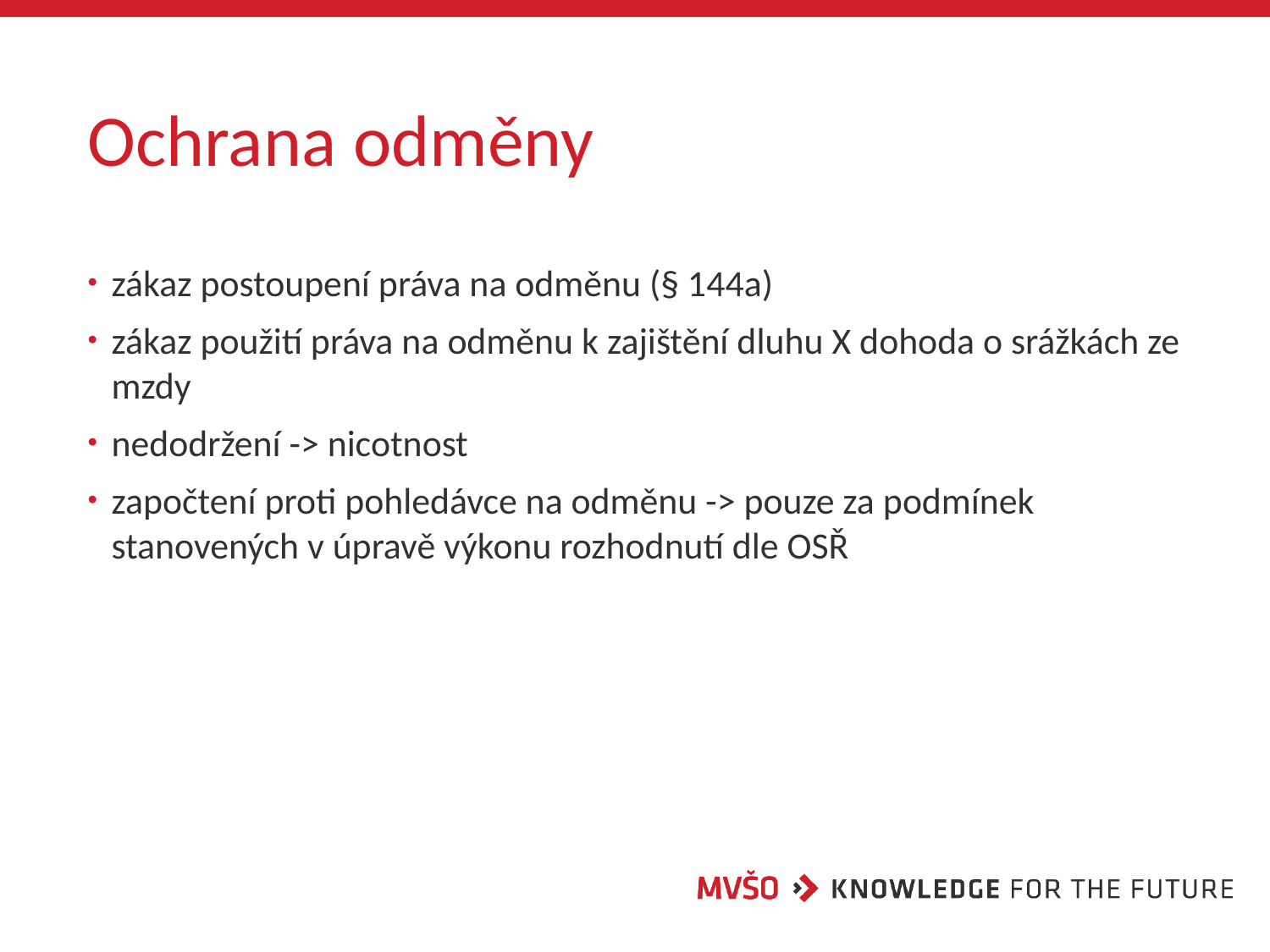

# Ochrana odměny
zákaz postoupení práva na odměnu (§ 144a)
zákaz použití práva na odměnu k zajištění dluhu X dohoda o srážkách ze mzdy
nedodržení -> nicotnost
započtení proti pohledávce na odměnu -> pouze za podmínek stanovených v úpravě výkonu rozhodnutí dle OSŘ